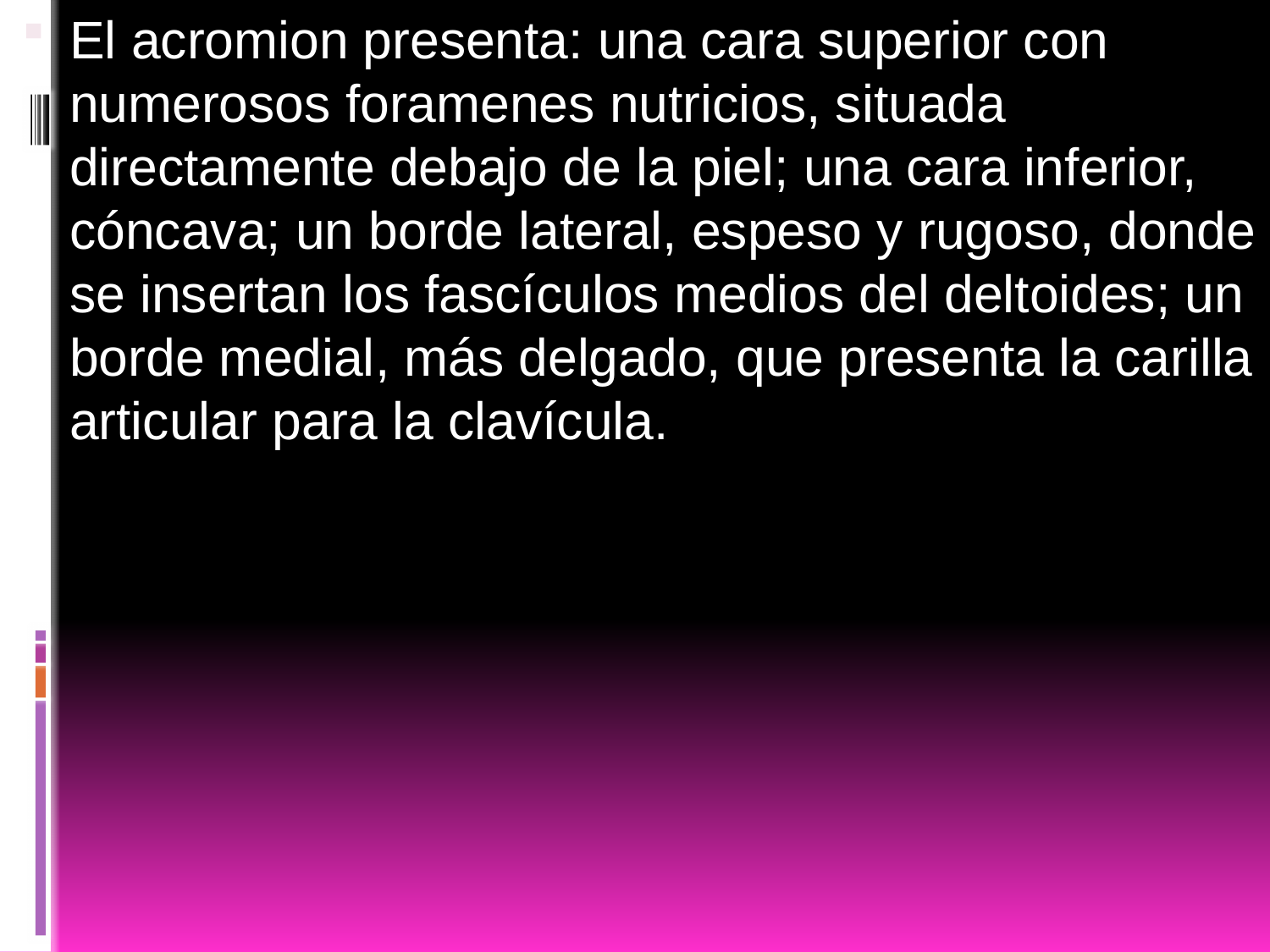

El acromion presenta: una cara superior con numerosos foramenes nutricios, situada directamente debajo de la piel; una cara inferior, cóncava; un borde lateral, espeso y rugoso, donde se insertan los fascículos medios del deltoides; un borde medial, más delgado, que presenta la carilla articular para la clavícula.